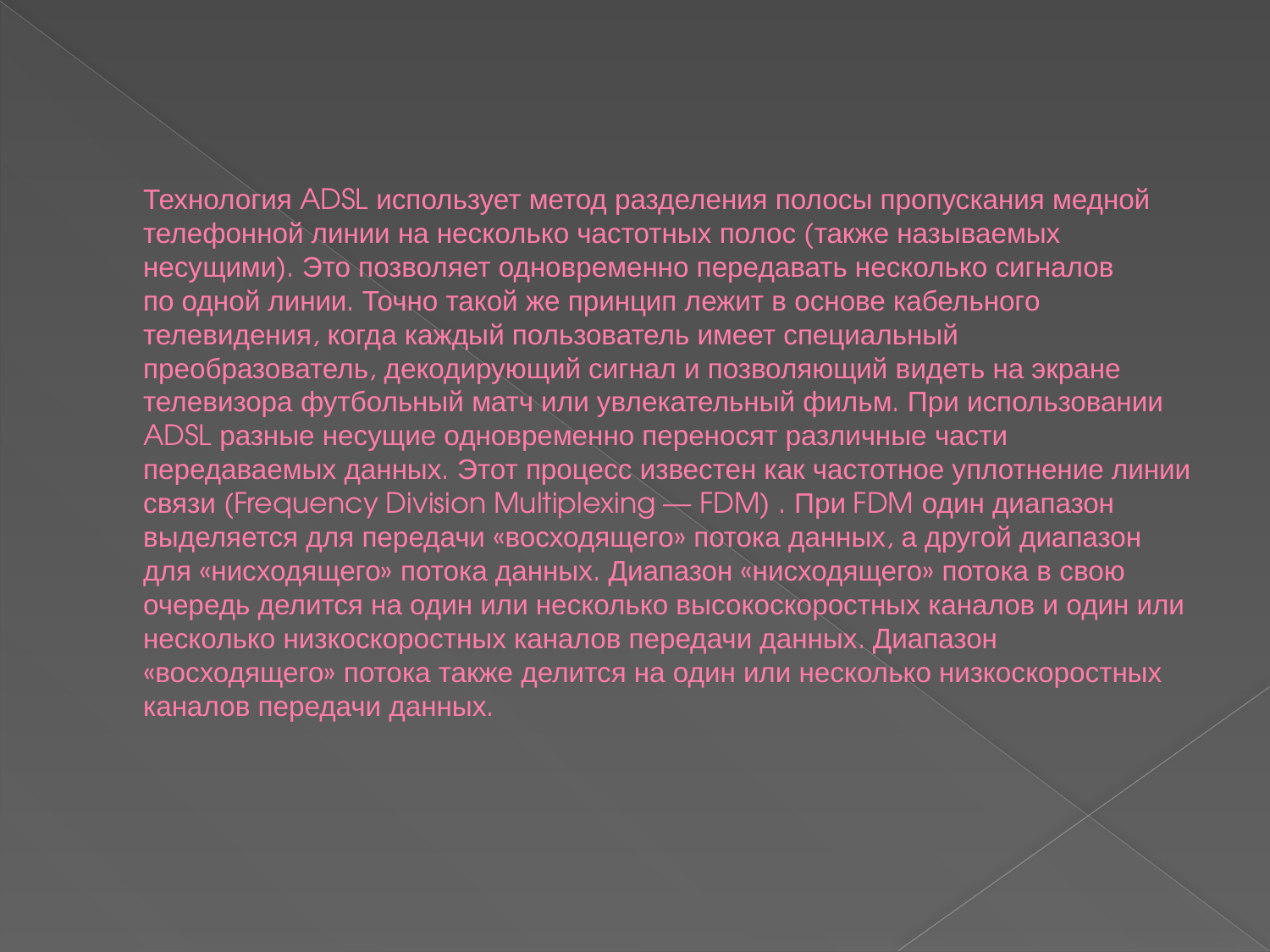

# Технология ADSL использует метод разделения полосы пропускания медной телефонной линии на несколько частотных полос (также называемых несущими). Это позволяет одновременно передавать несколько сигналов по одной линии. Точно такой же принцип лежит в основе кабельного телевидения, когда каждый пользователь имеет специальный преобразователь, декодирующий сигнал и позволяющий видеть на экране телевизора футбольный матч или увлекательный фильм. При использовании ADSL разные несущие одновременно переносят различные части передаваемых данных. Этот процесс известен как частотное уплотнение линии связи (Frequency Division Multiplexing — FDM) . При FDM один диапазон выделяется для передачи «восходящего» потока данных, а другой диапазон для «нисходящего» потока данных. Диапазон «нисходящего» потока в свою очередь делится на один или несколько высокоскоростных каналов и один или несколько низкоскоростных каналов передачи данных. Диапазон «восходящего» потока также делится на один или несколько низкоскоростных каналов передачи данных.